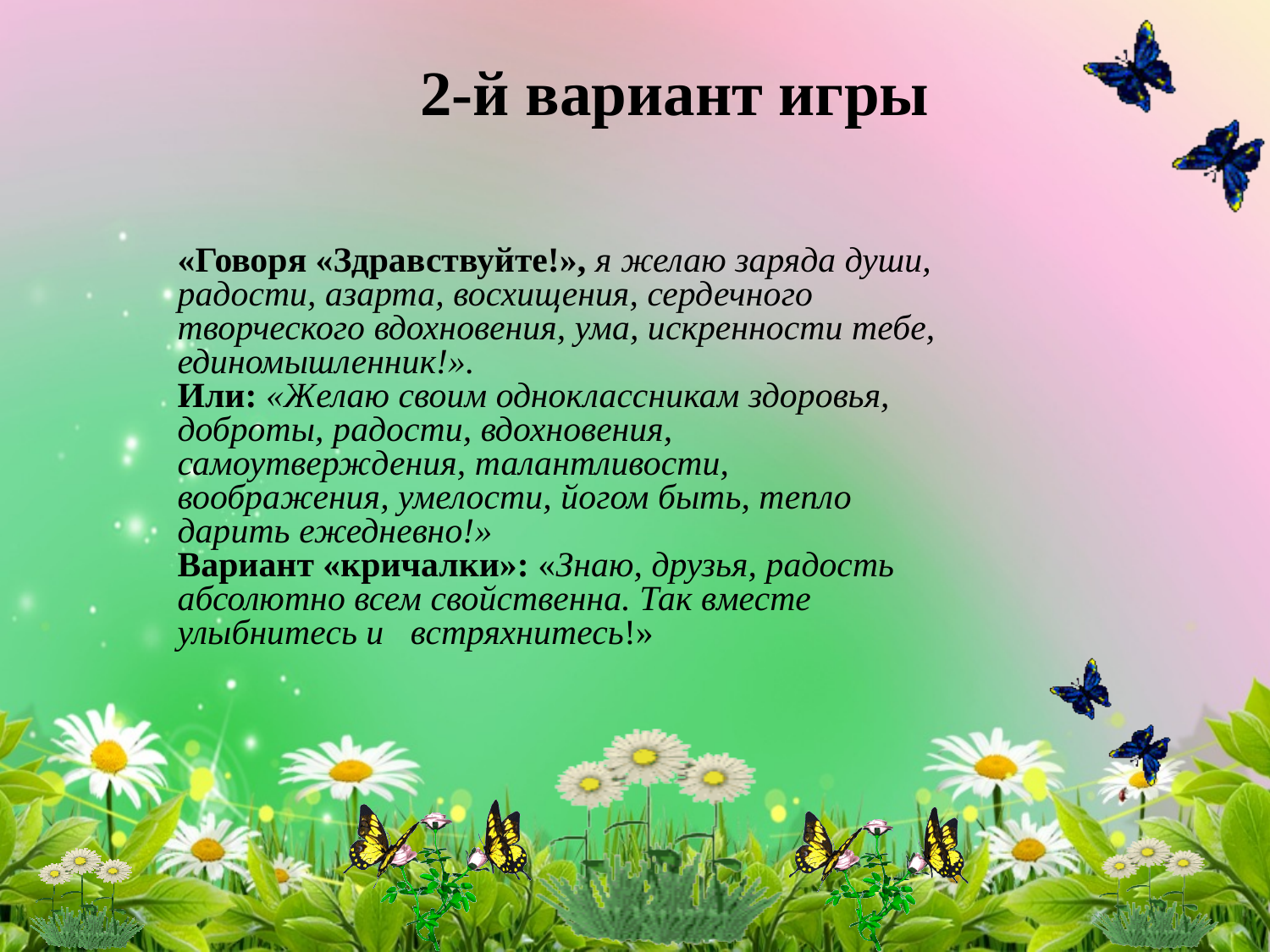

2-й вариант игры
«Говоря «Здравствуйте!», я желаю заряда души, радости, азарта, восхищения, сердечного творческого вдохновения, ума, искренности тебе, единомышленник!».
Или: «Желаю своим одноклассникам здоровья,   доброты, радости, вдохновения, самоутверждения, талантливости, воображения, умелости, йогом быть, тепло дарить ежедневно!»
Вариант «кричалки»: «Знаю, друзья, радость абсолютно всем свойственна. Так вместе улыбнитесь и   встряхнитесь!»